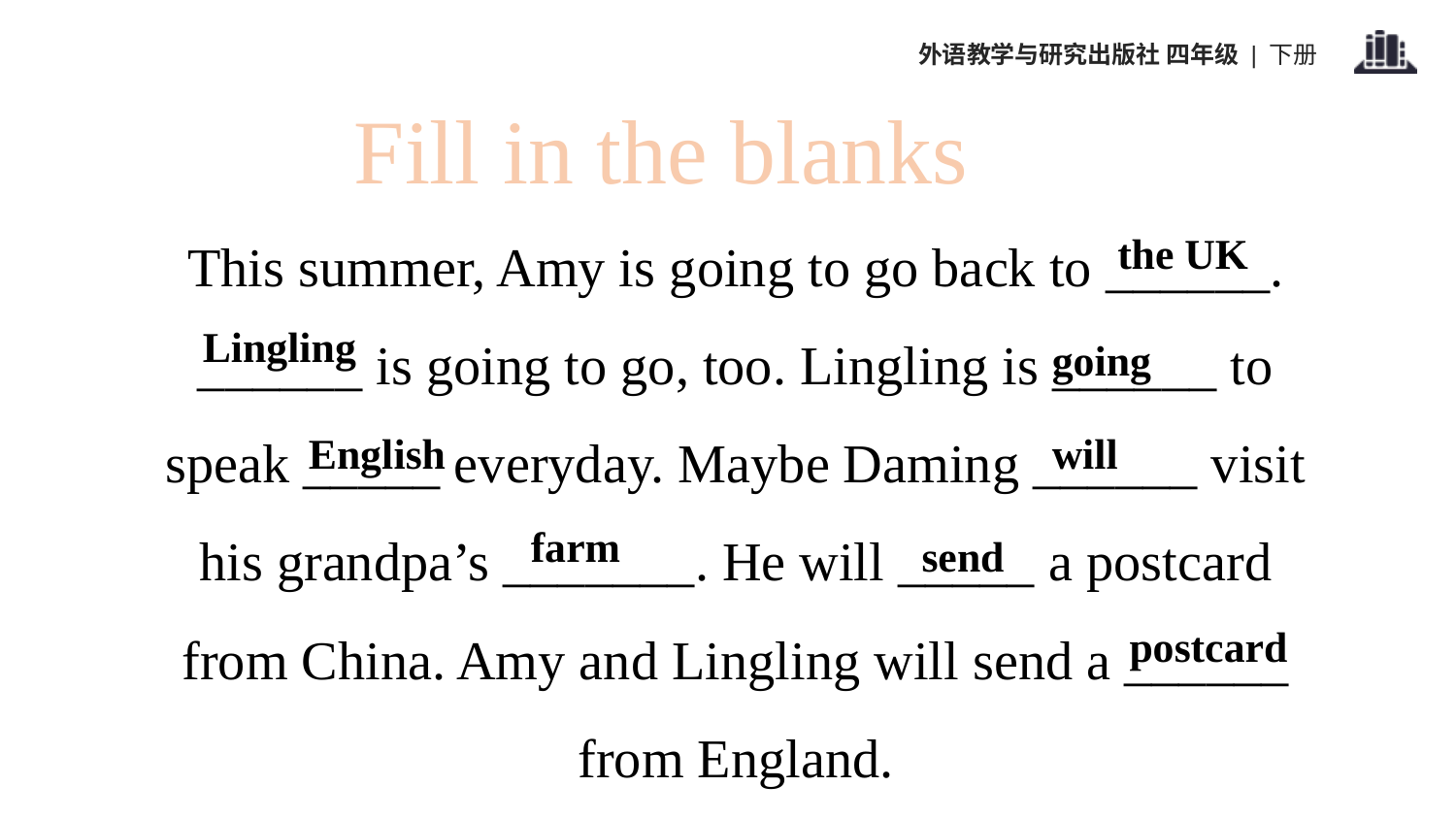

Fill in the blanks
This summer, Amy is going to go back to ______. ______ is going to go, too. Lingling is ______ to speak _____ everyday. Maybe Daming ______ visit his grandpa’s _______. He will _____ a postcard from China. Amy and Lingling will send a ______ from England.
the UK
Lingling
going
English
will
farm
send
postcard